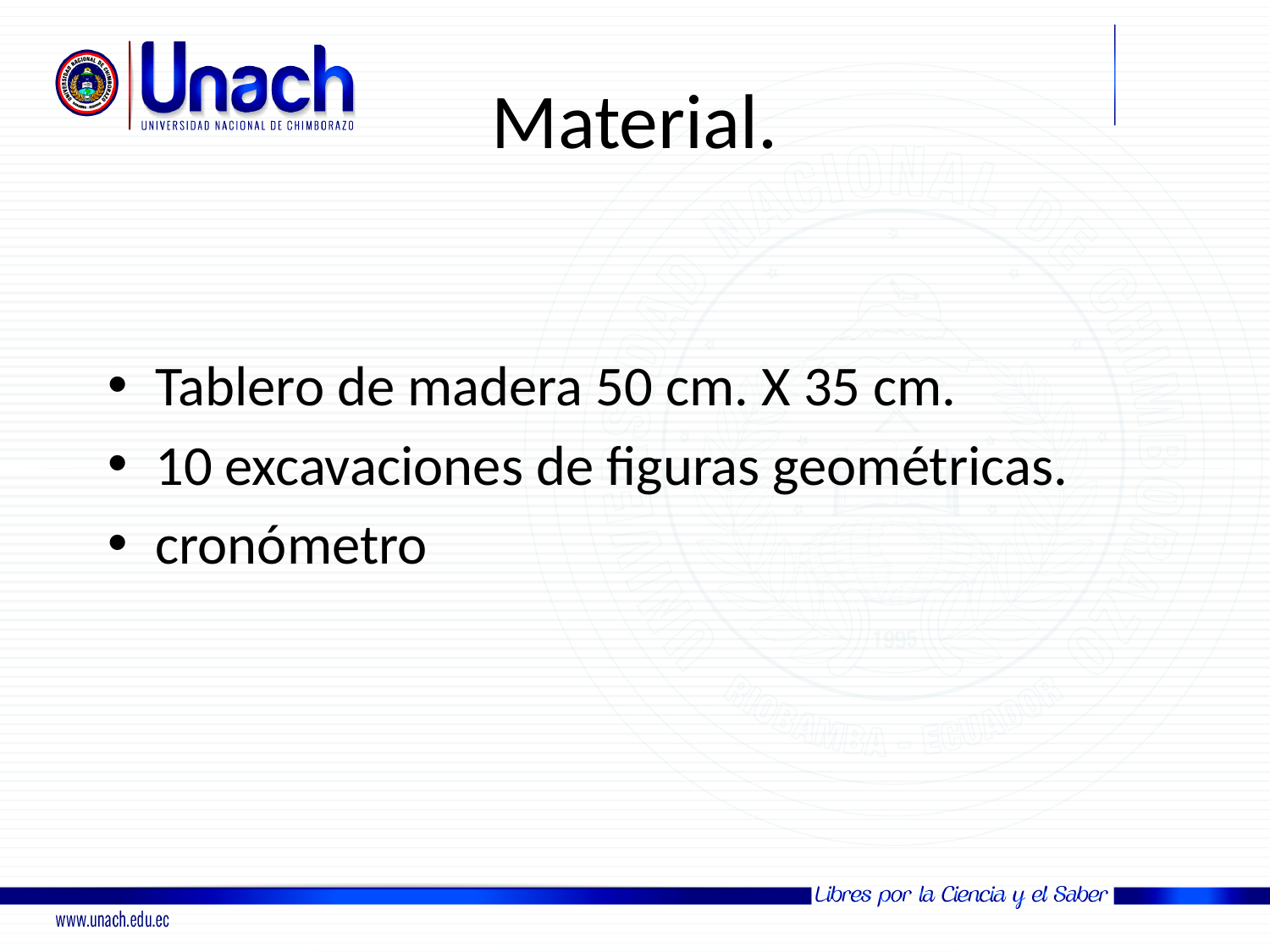

# Material.

Tablero de madera 50 cm. X 35 cm.
10 excavaciones de figuras geométricas.
cronómetro